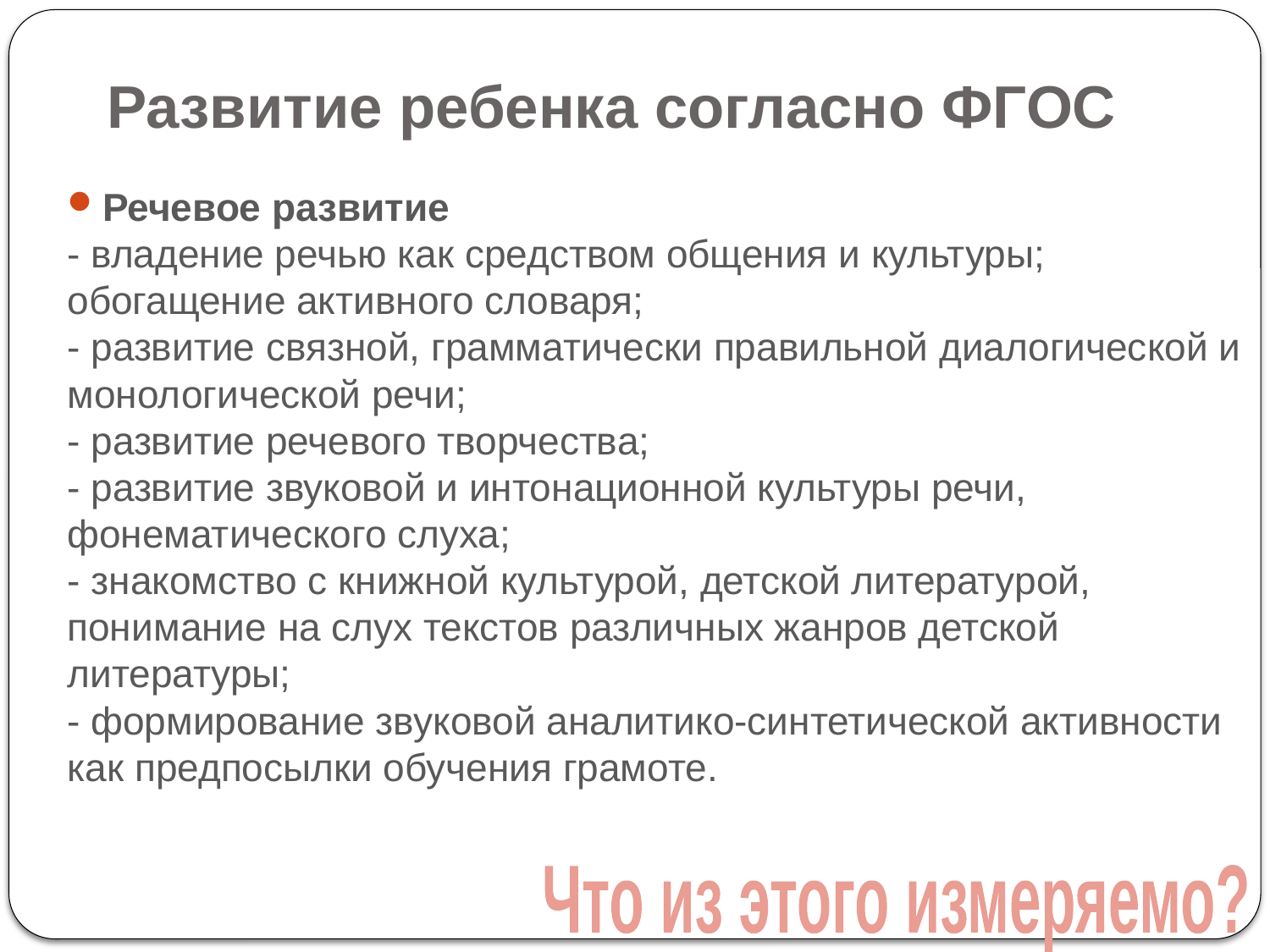

# Развитие ребенка согласно ФГОС
Речевое развитие
- владение речью как средством общения и культуры;
обогащение активного словаря;
- развитие связной, грамматически правильной диалогической и монологической речи;
- развитие речевого творчества;
- развитие звуковой и интонационной культуры речи, фонематического слуха;
- знакомство с книжной культурой, детской литературой, понимание на слух текстов различных жанров детской литературы;
- формирование звуковой аналитико-синтетической активности как предпосылки обучения грамоте.
Что из этого измеряемо?